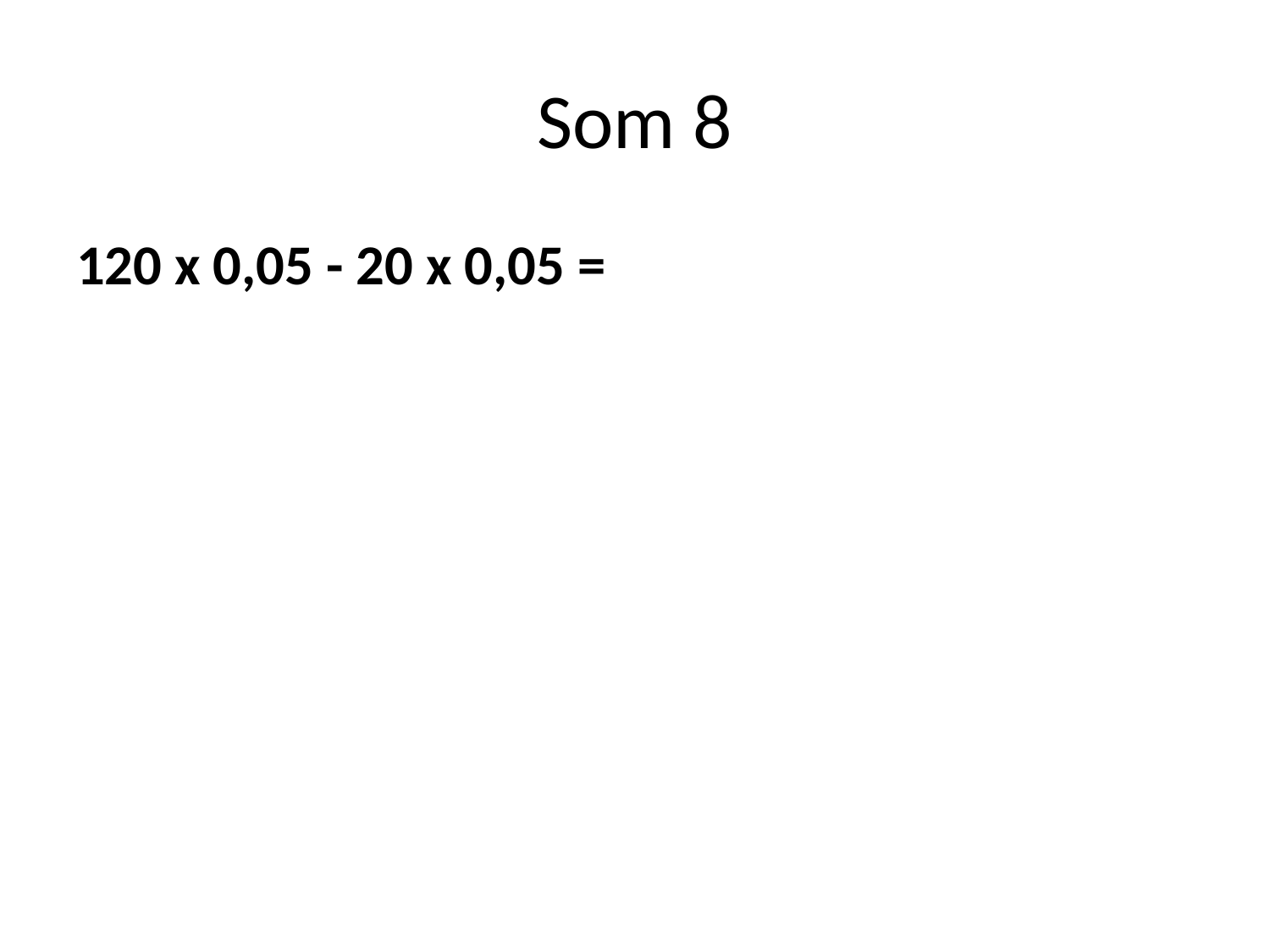

# Som 8
120 x 0,05 - 20 x 0,05 =